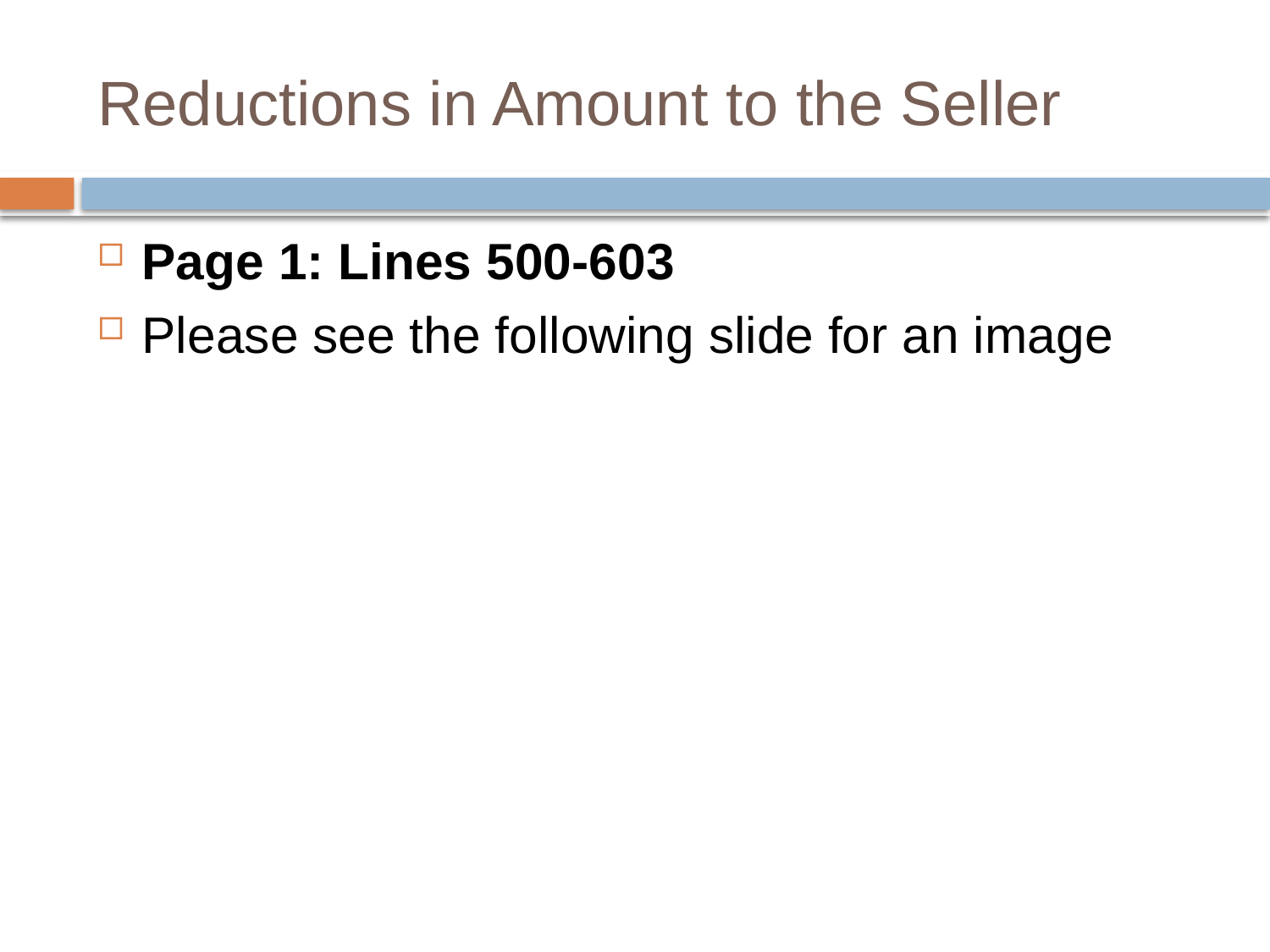

# Reductions in Amount to the Seller
Page 1: Lines 500‐603
Please see the following slide for an image